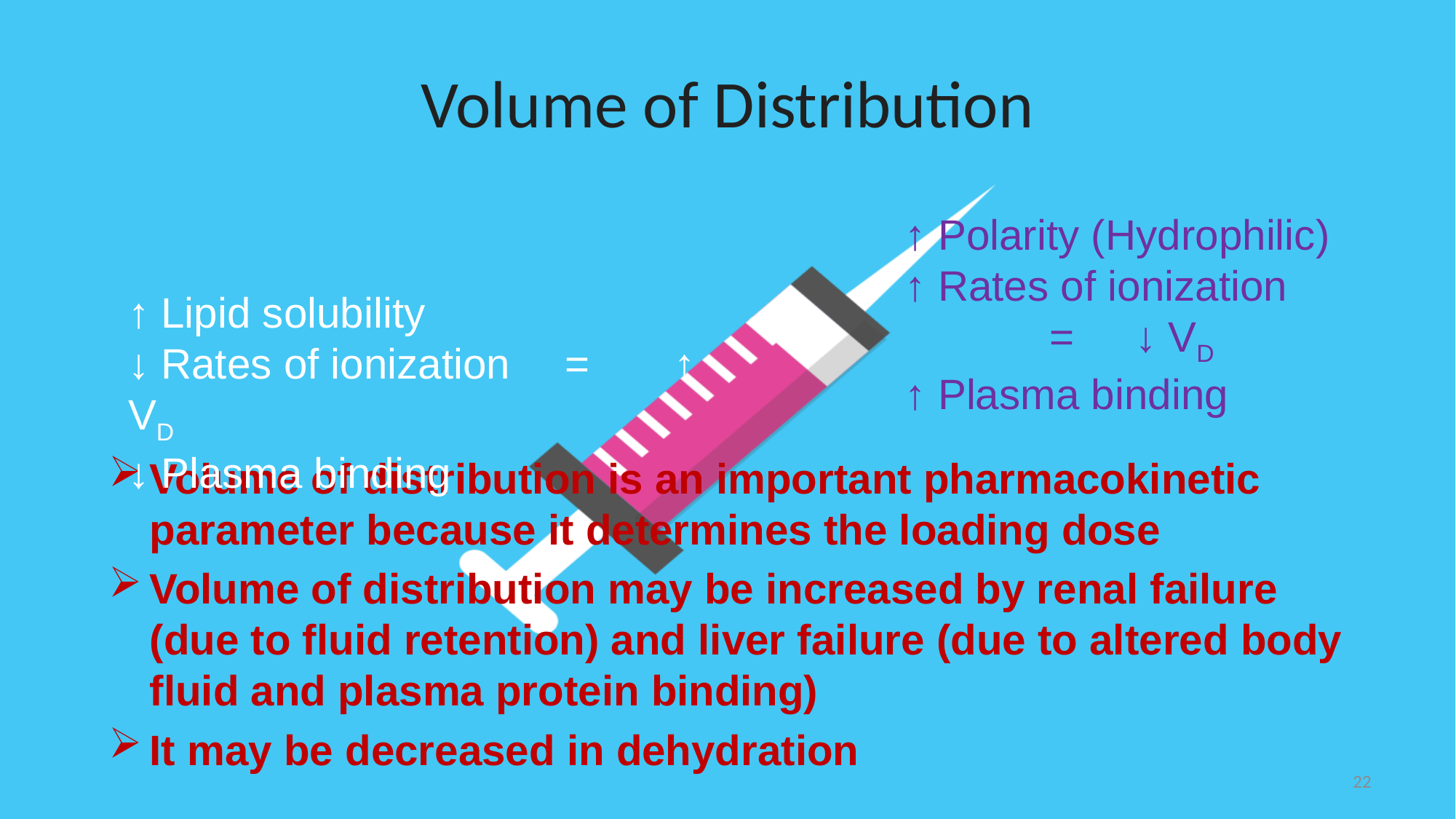

# Volume of Distribution
↑ Polarity (Hydrophilic)
↑ Rates of ionization	   =	 ↓ VD
↑ Plasma binding
↑ Lipid solubility
↓ Rates of ionization	=	↑ VD
↓ Plasma binding
Volume of distribution is an important pharmacokinetic parameter because it determines the loading dose
Volume of distribution may be increased by renal failure (due to fluid retention) and liver failure (due to altered body fluid and plasma protein binding)
It may be decreased in dehydration
22